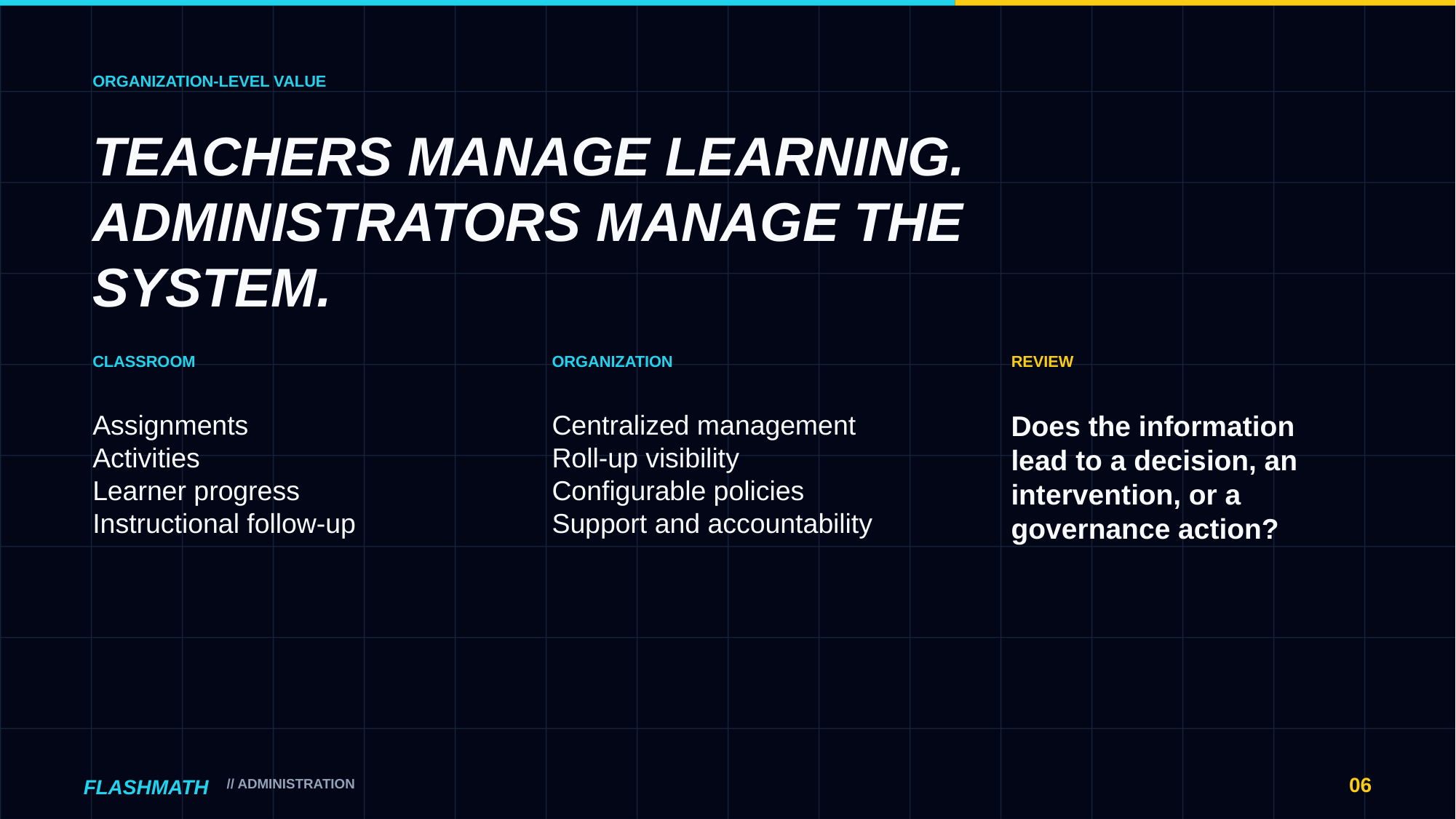

ORGANIZATION-LEVEL VALUE

TEACHERS MANAGE LEARNING.
ADMINISTRATORS MANAGE THE SYSTEM.

CLASSROOM
ORGANIZATION
REVIEW

Assignments
Activities
Learner progress
Instructional follow-up
Centralized management
Roll-up visibility
Configurable policies
Support and accountability
Does the information lead to a decision, an intervention, or a governance action?

06
FLASHMATH
// ADMINISTRATION